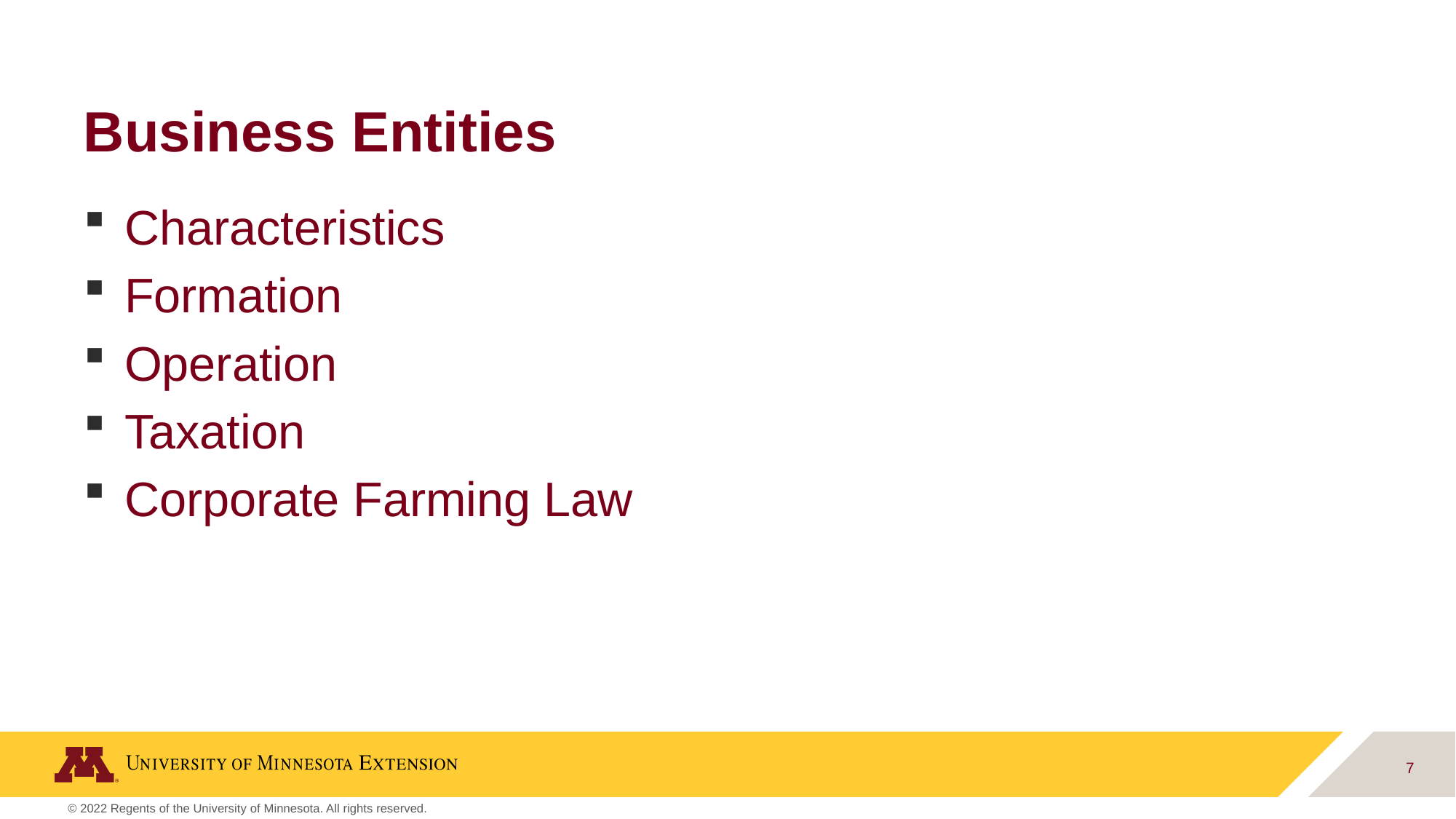

# Business Entities
Characteristics
Formation
Operation
Taxation
Corporate Farming Law